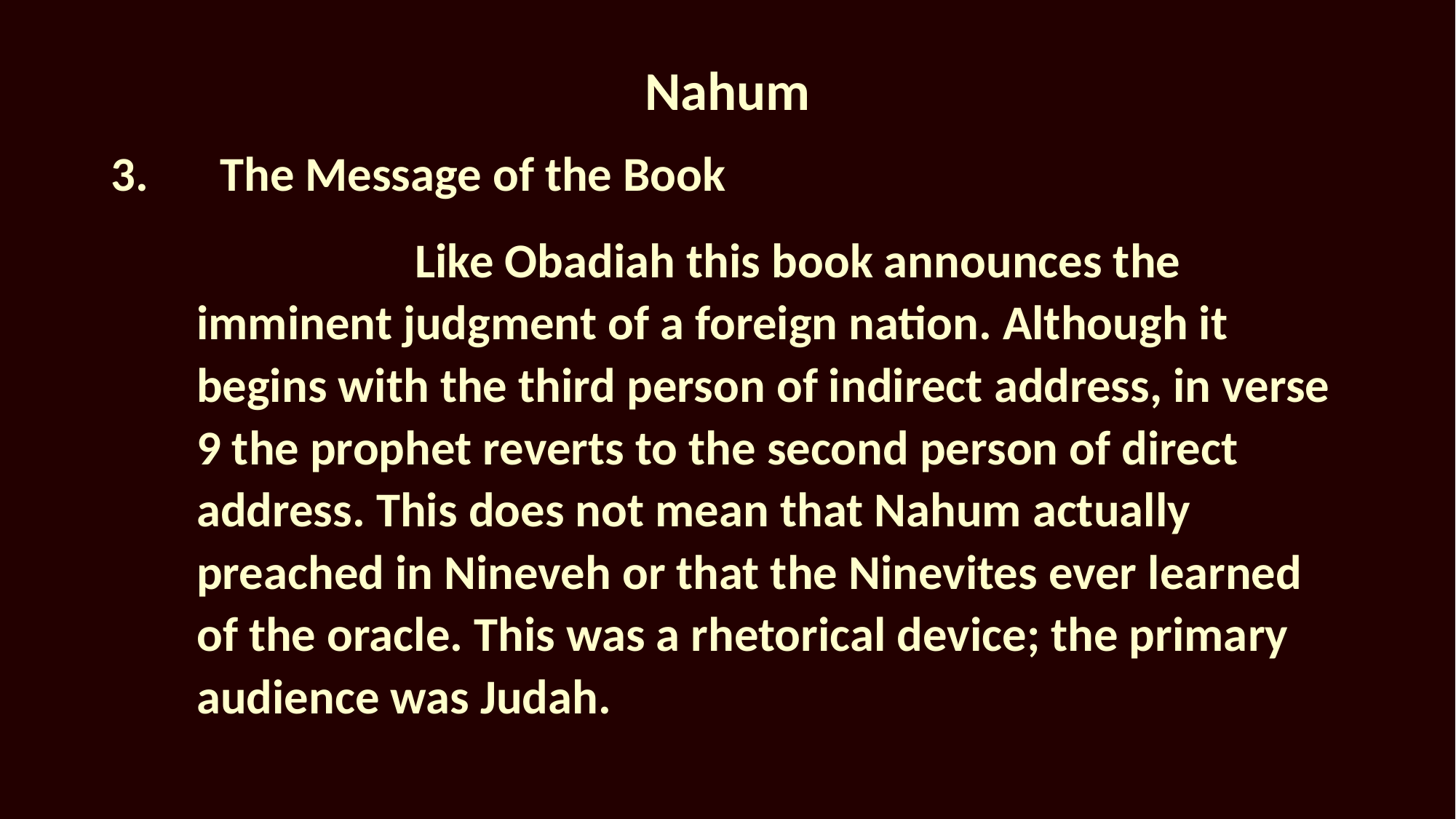

# Nahum
3.	The Message of the Book
			Like Obadiah this book announces the imminent judgment of a foreign nation. Although it begins with the third person of indirect address, in verse 9 the prophet reverts to the second person of direct address. This does not mean that Nahum actually preached in Nineveh or that the Ninevites ever learned of the oracle. This was a rhetorical device; the primary audience was Judah.